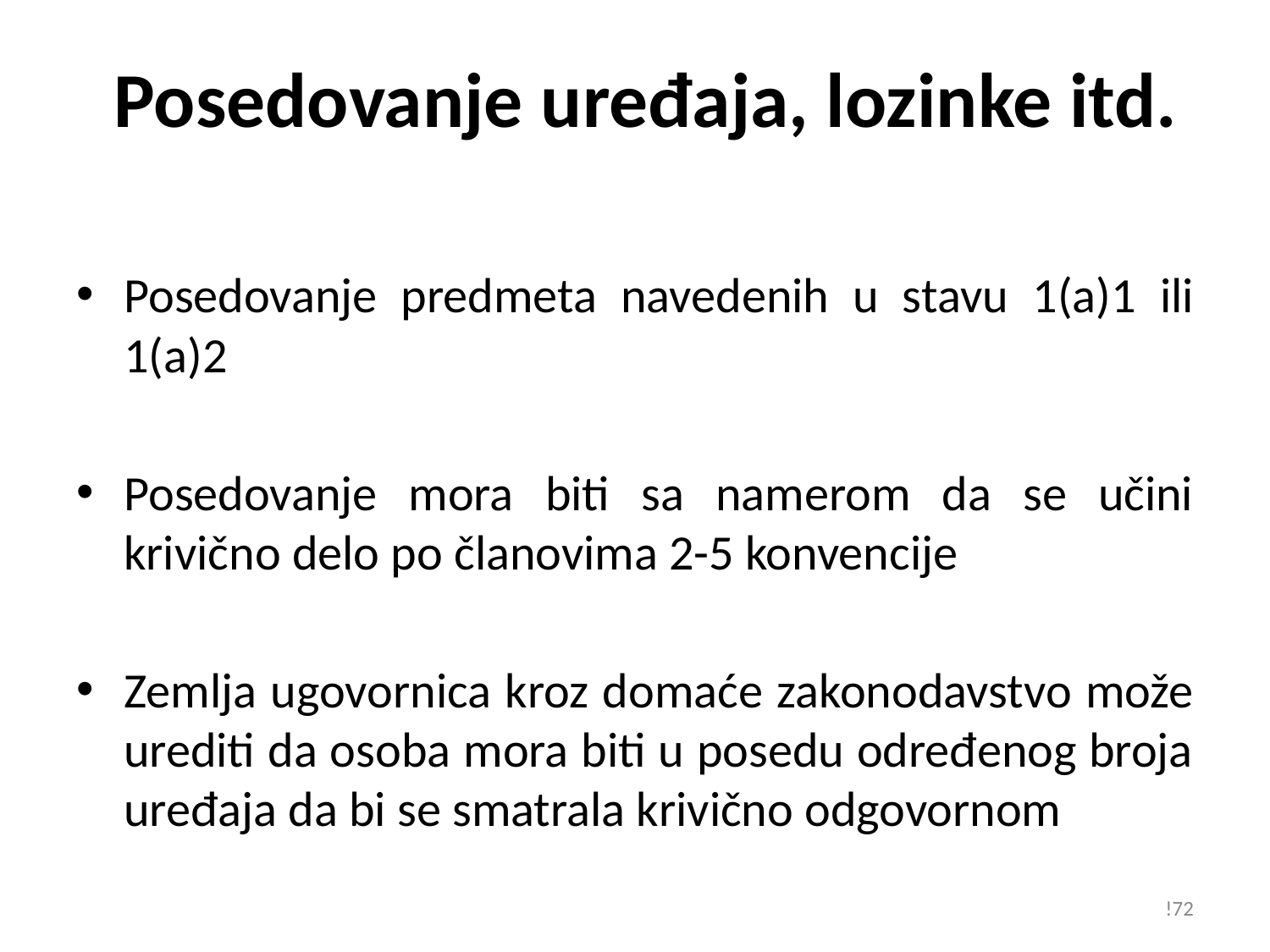

# Posedovanje uređaja, lozinke itd.
Posedovanje predmeta navedenih u stavu 1(a)1 ili 1(a)2

Posedovanje mora biti sa namerom da se učini krivično delo po članovima 2-5 konvencije

Zemlja ugovornica kroz domaće zakonodavstvo može urediti da osoba mora biti u posedu određenog broja uređaja da bi se smatrala krivično odgovornom

!72